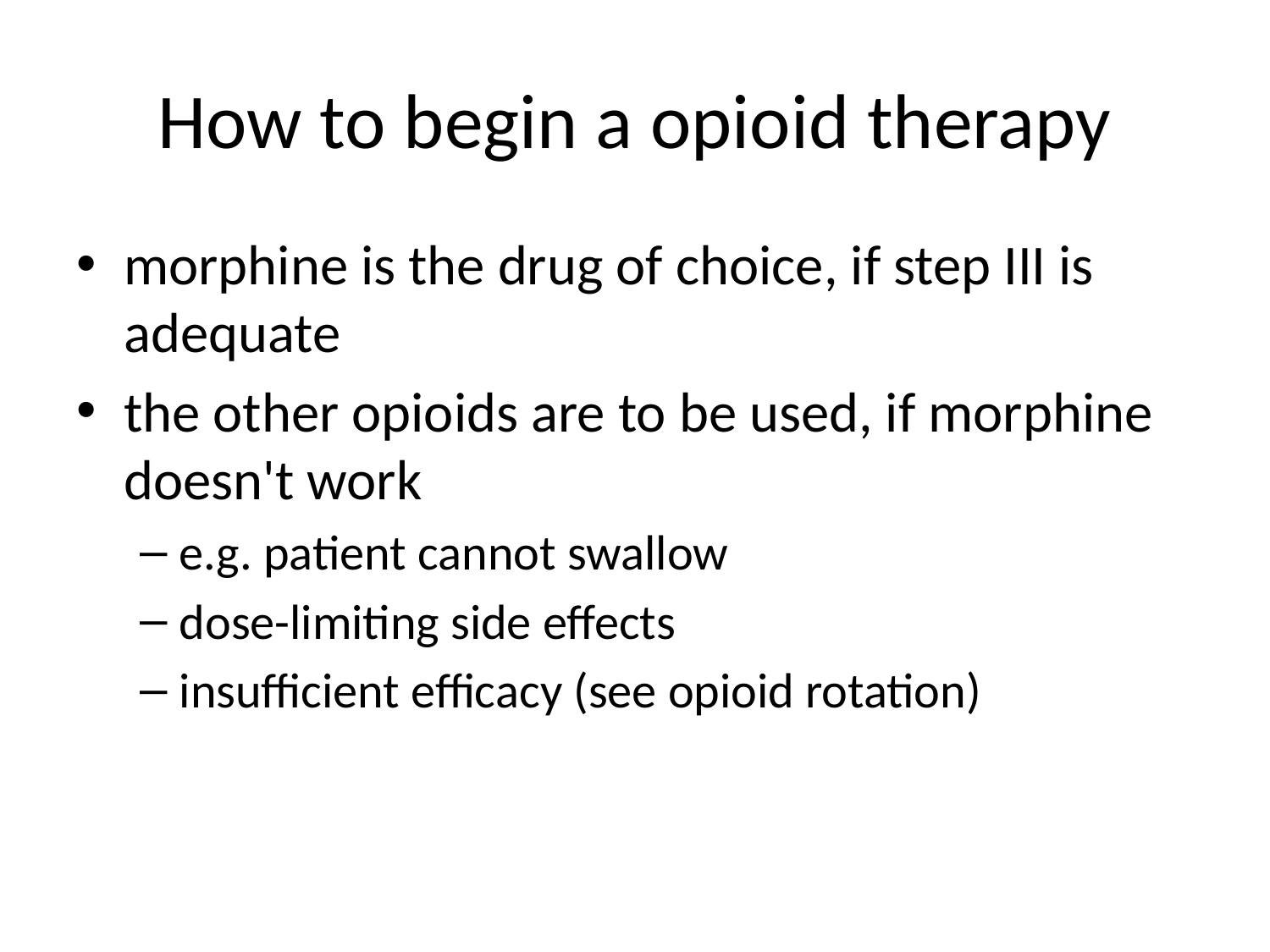

# How to begin a opioid therapy
morphine is the drug of choice, if step III is adequate
the other opioids are to be used, if morphine doesn't work
e.g. patient cannot swallow
dose-limiting side effects
insufficient efficacy (see opioid rotation)